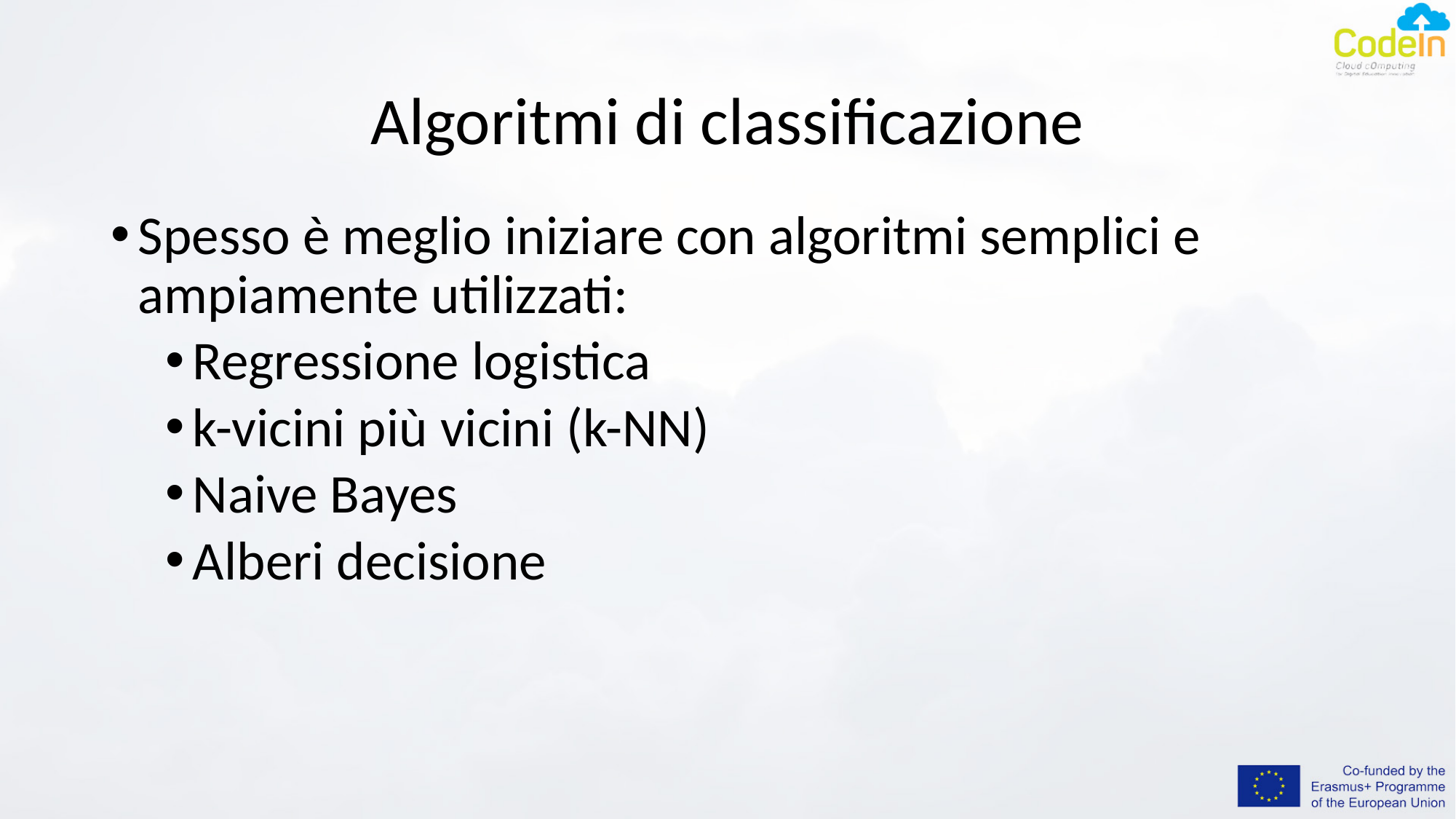

# Algoritmi di classificazione
Spesso è meglio iniziare con algoritmi semplici e ampiamente utilizzati:
Regressione logistica
k-vicini più vicini (k-NN)
Naive Bayes
Alberi decisione